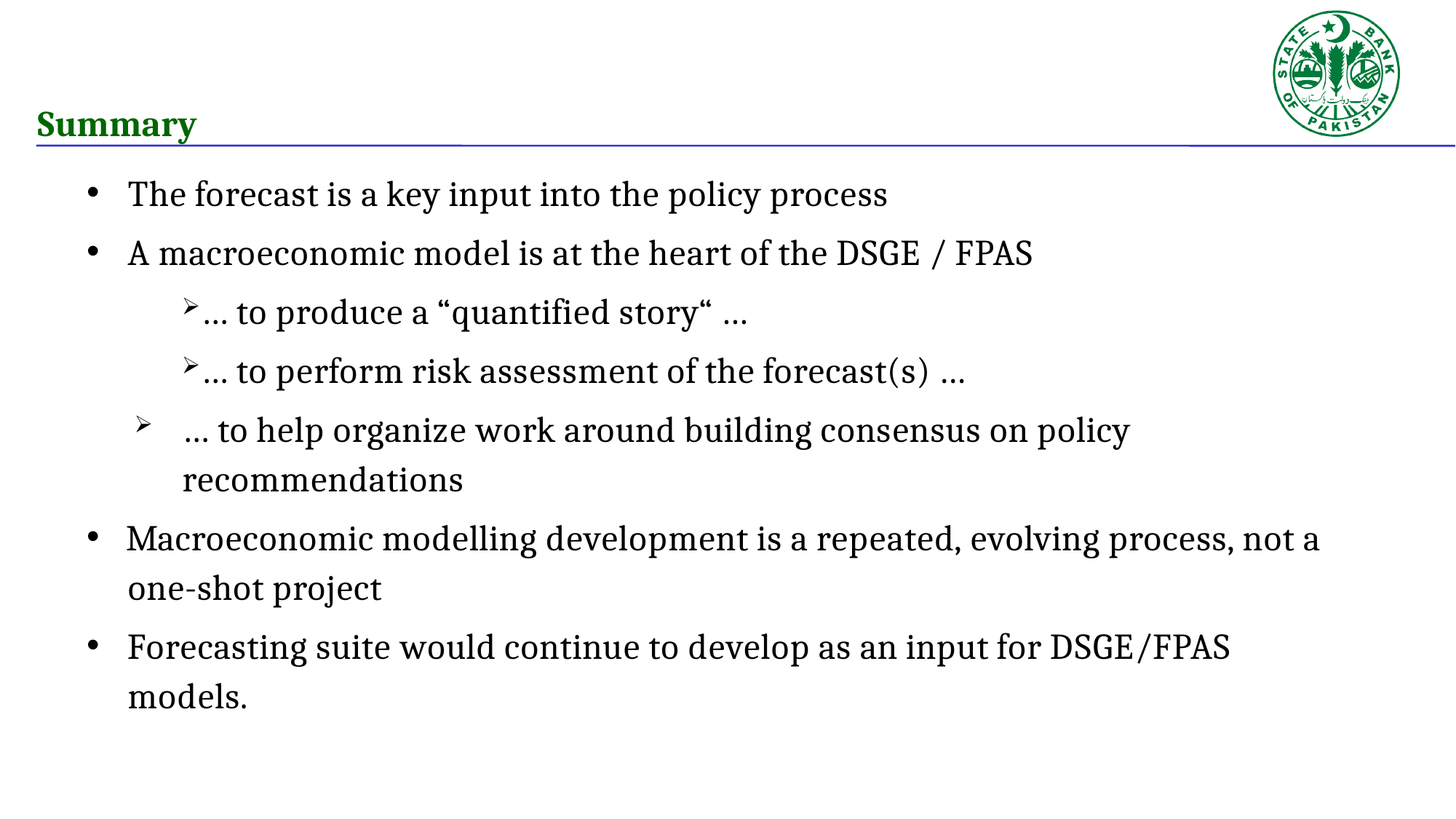

# Summary
The forecast is a key input into the policy process
A macroeconomic model is at the heart of the DSGE / FPAS
… to produce a “quantified story“ …
… to perform risk assessment of the forecast(s) …
… to help organize work around building consensus on policy recommendations
Macroeconomic modelling development is a repeated, evolving process, not a one-shot project
Forecasting suite would continue to develop as an input for DSGE/FPAS models.